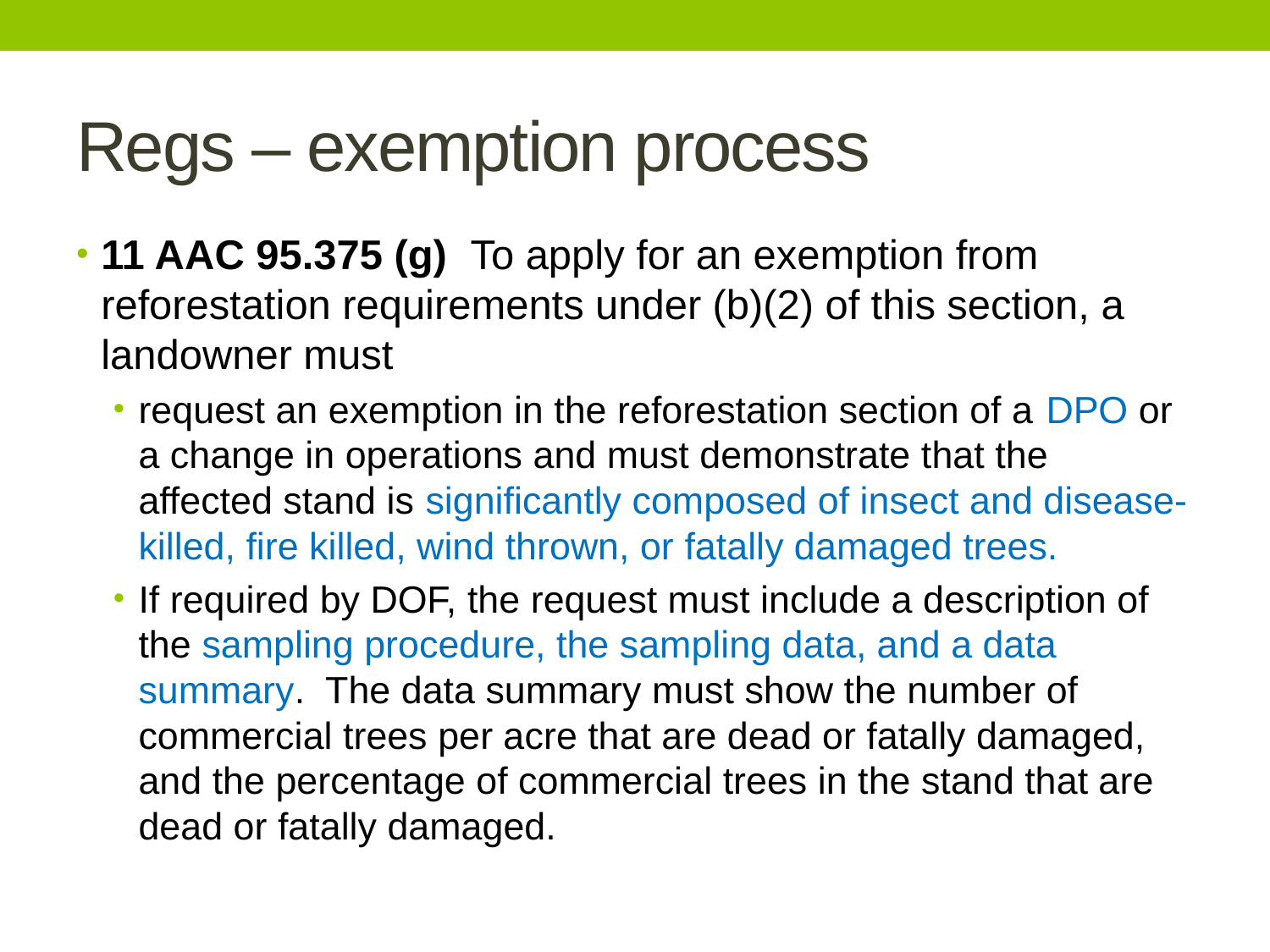

# Regs – exemption process
11 AAC 95.375 (g)  To apply for an exemption from reforestation requirements under (b)(2) of this section, a landowner must
request an exemption in the reforestation section of a DPO or a change in operations and must demonstrate that the affected stand is significantly composed of insect and disease-killed, fire killed, wind thrown, or fatally damaged trees.
If required by DOF, the request must include a description of the sampling procedure, the sampling data, and a data summary.  The data summary must show the number of commercial trees per acre that are dead or fatally damaged, and the percentage of commercial trees in the stand that are dead or fatally damaged.